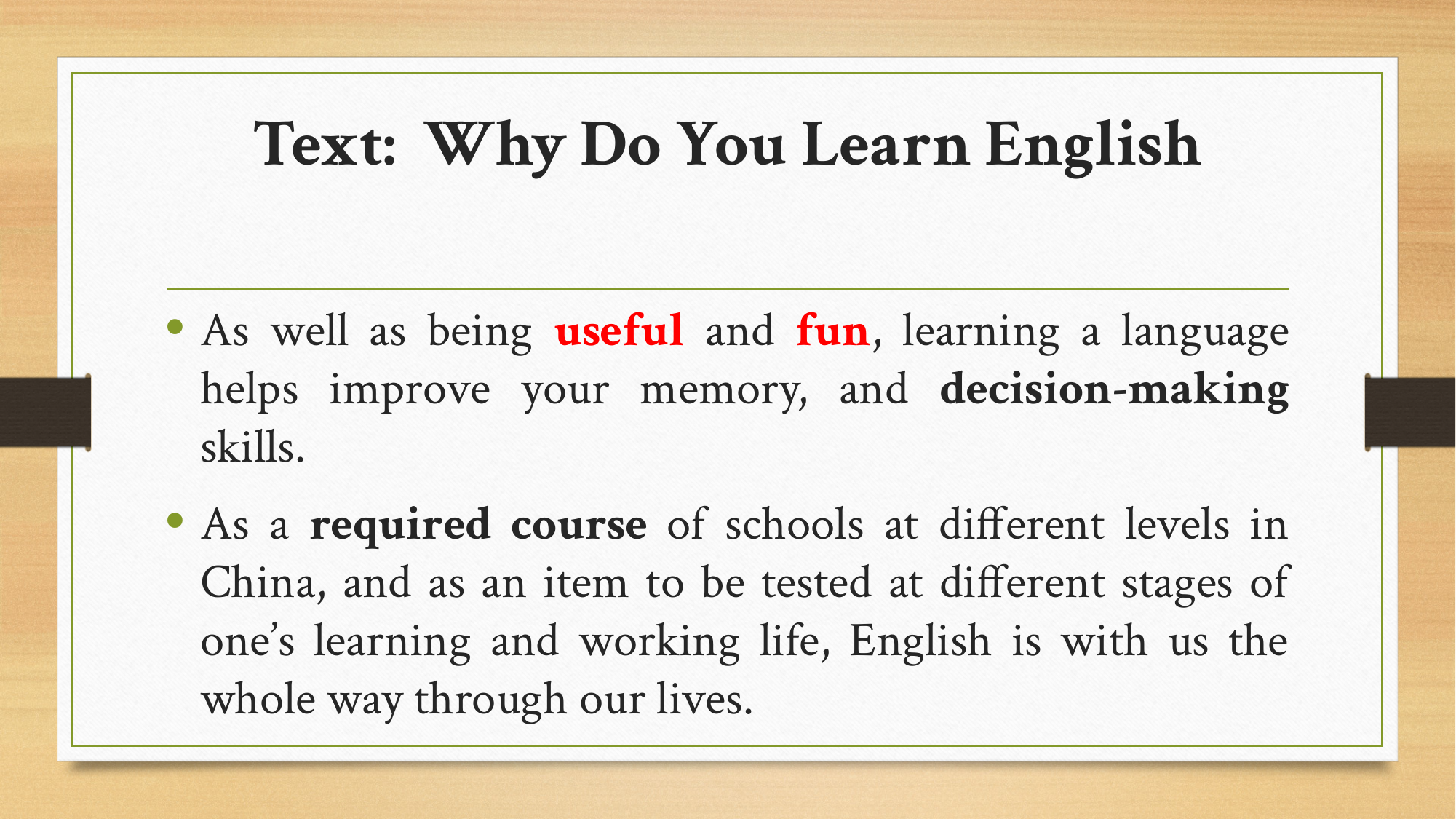

# Text:  Why Do You Learn English
As well as being useful and fun, learning a language helps improve your memory, and decision-making skills.
As a required course of schools at different levels in China, and as an item to be tested at different stages of one’s learning and working life, English is with us the whole way through our lives.